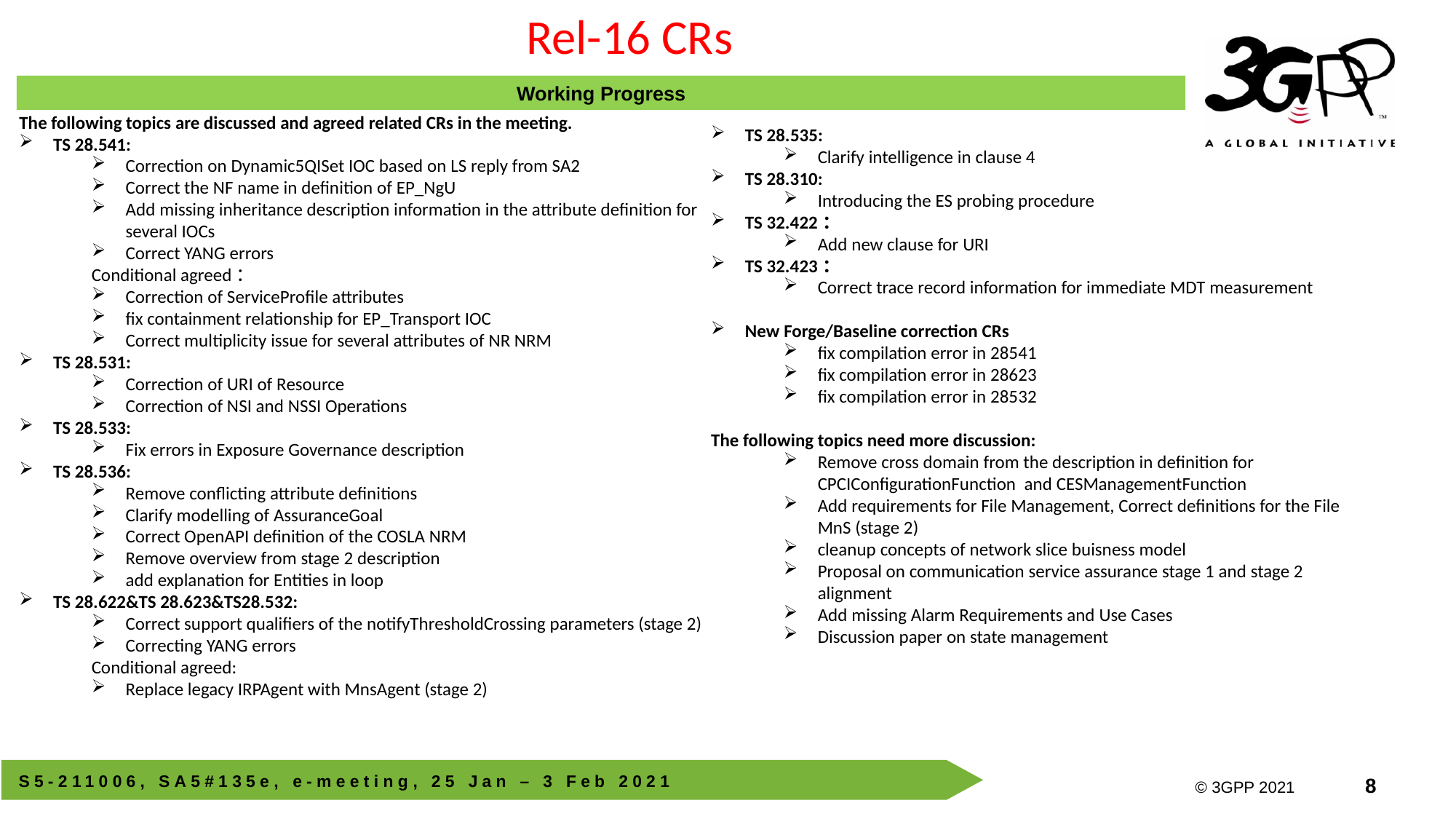

Rel-16 CRs
Working Progress
The following topics are discussed and agreed related CRs in the meeting.
TS 28.541:
Correction on Dynamic5QISet IOC based on LS reply from SA2
Correct the NF name in definition of EP_NgU
Add missing inheritance description information in the attribute definition for several IOCs
Correct YANG errors
Conditional agreed：
Correction of ServiceProfile attributes
fix containment relationship for EP_Transport IOC
Correct multiplicity issue for several attributes of NR NRM
TS 28.531:
Correction of URI of Resource
Correction of NSI and NSSI Operations
TS 28.533:
Fix errors in Exposure Governance description
TS 28.536:
Remove conflicting attribute definitions
Clarify modelling of AssuranceGoal
Correct OpenAPI definition of the COSLA NRM
Remove overview from stage 2 description
add explanation for Entities in loop
TS 28.622&TS 28.623&TS28.532:
Correct support qualifiers of the notifyThresholdCrossing parameters (stage 2)
Correcting YANG errors
Conditional agreed:
Replace legacy IRPAgent with MnsAgent (stage 2)

TS 28.535:
Clarify intelligence in clause 4
TS 28.310:
Introducing the ES probing procedure
TS 32.422：
Add new clause for URI
TS 32.423：
Correct trace record information for immediate MDT measurement

New Forge/Baseline correction CRs
fix compilation error in 28541
fix compilation error in 28623
fix compilation error in 28532

The following topics need more discussion:
Remove cross domain from the description in definition for  CPCIConfigurationFunction  and CESManagementFunction
Add requirements for File Management, Correct definitions for the File MnS (stage 2)
cleanup concepts of network slice buisness model
Proposal on communication service assurance stage 1 and stage 2 alignment
Add missing Alarm Requirements and Use Cases
Discussion paper on state management